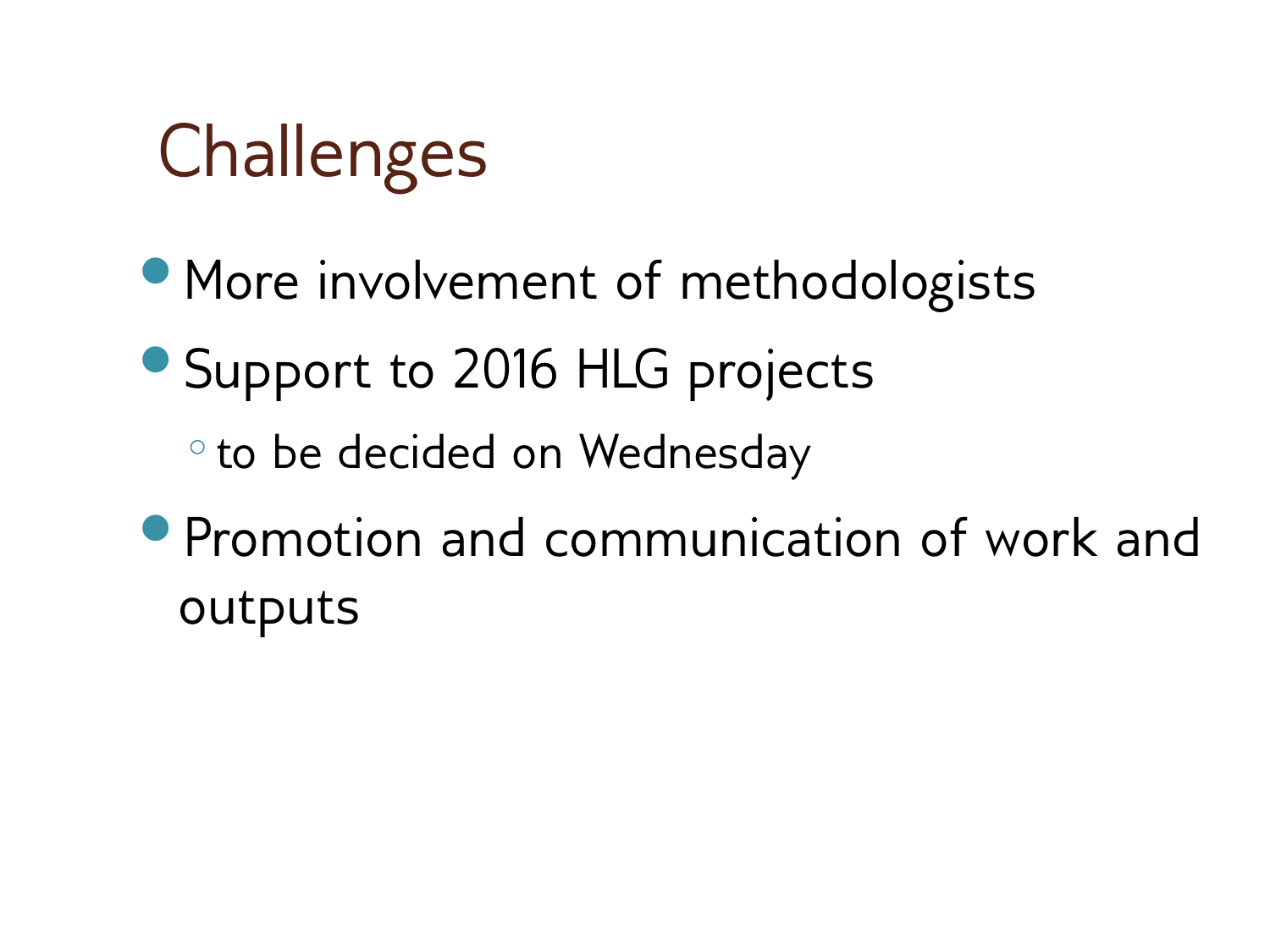

# Challenges
More involvement of methodologists
Support to 2016 HLG projects
to be decided on Wednesday
Promotion and communication of work and outputs